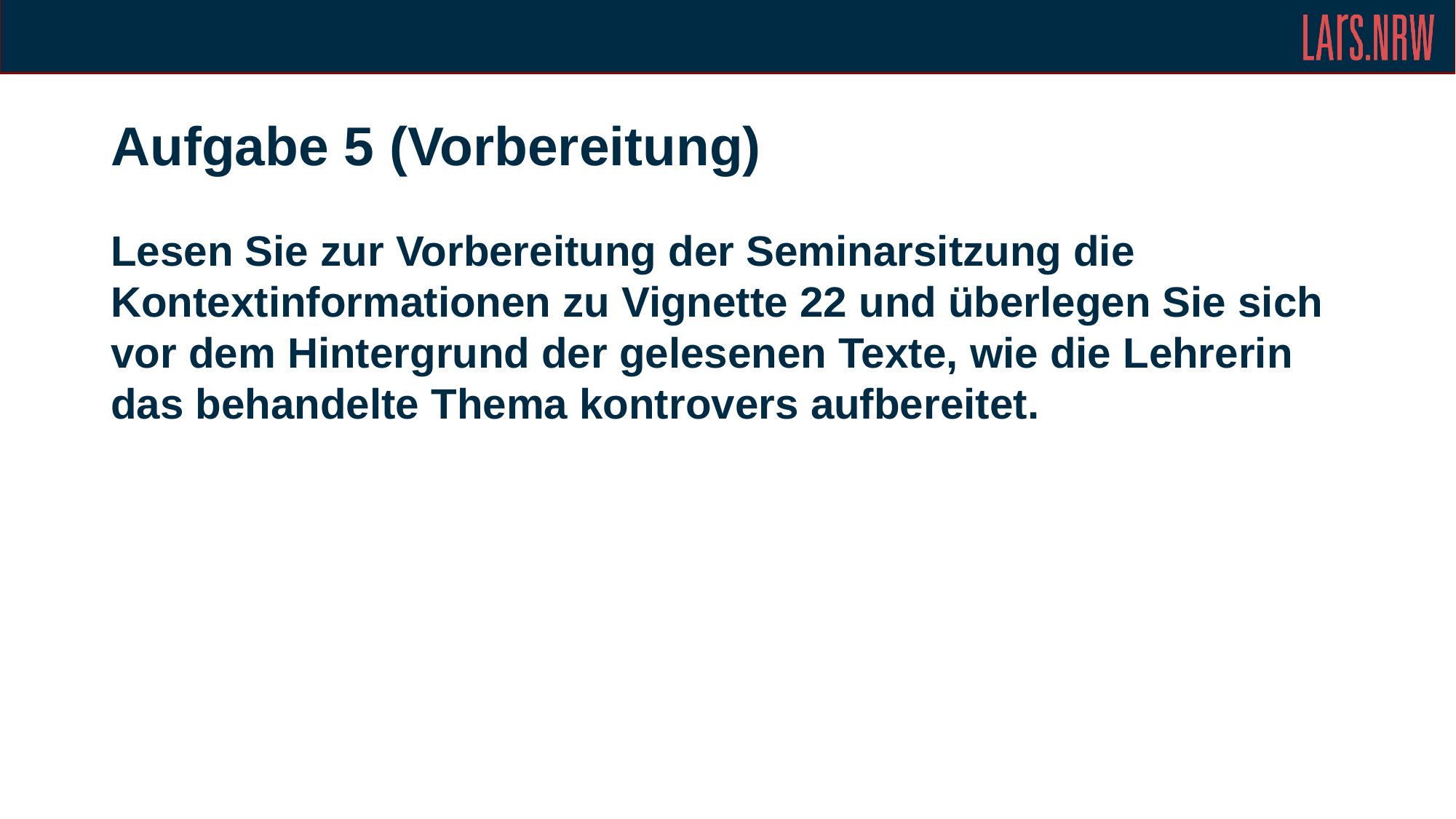

# Aufgabe 5 (Vorbereitung)
Lesen Sie zur Vorbereitung der Seminarsitzung die Kontextinformationen zu Vignette 22 und überlegen Sie sich vor dem Hintergrund der gelesenen Texte, wie die Lehrerin das behandelte Thema kontrovers aufbereitet.